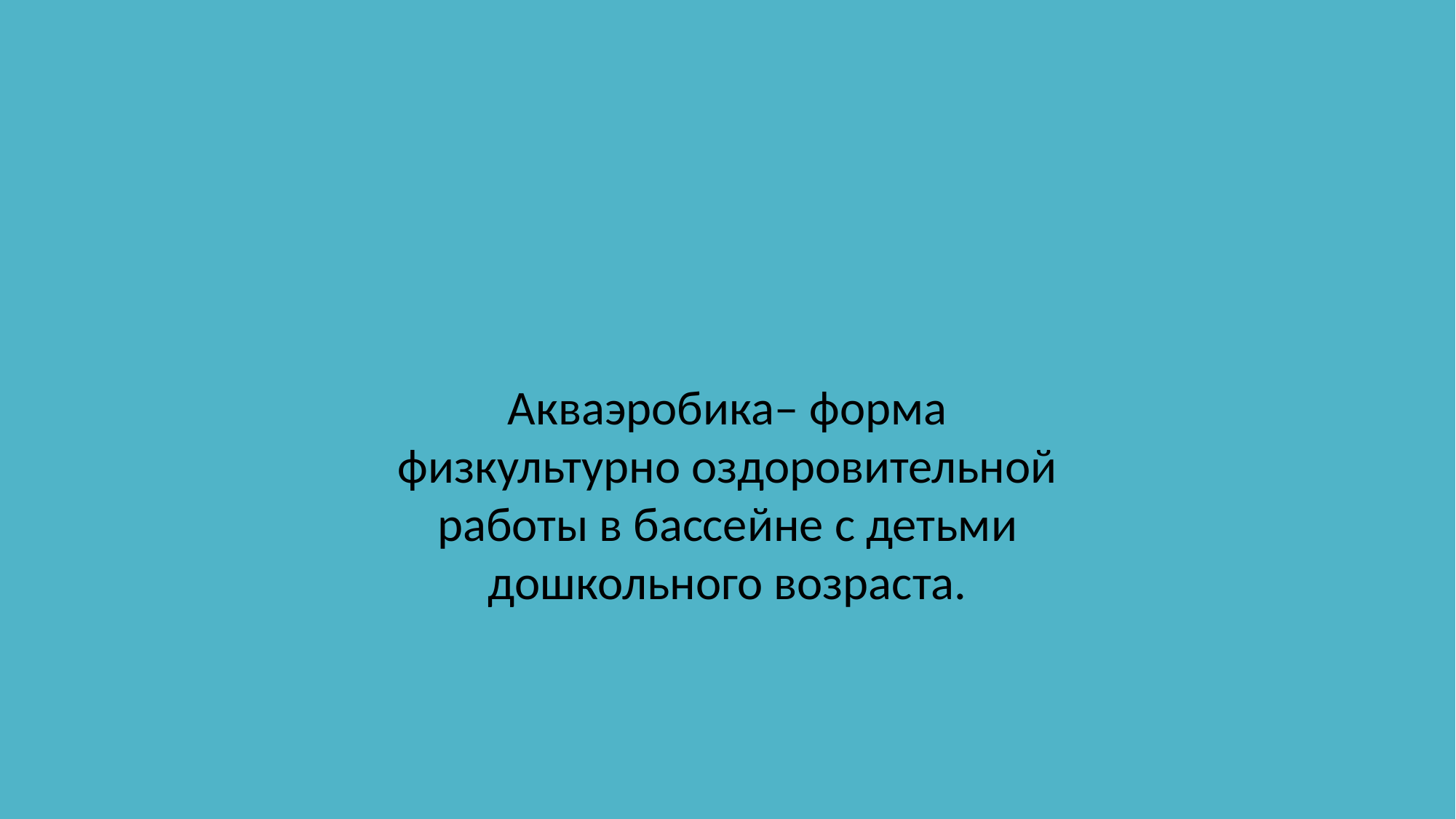

Акваэробика– форма физкультурно оздоровительной работы в бассейне с детьми дошкольного возраста.